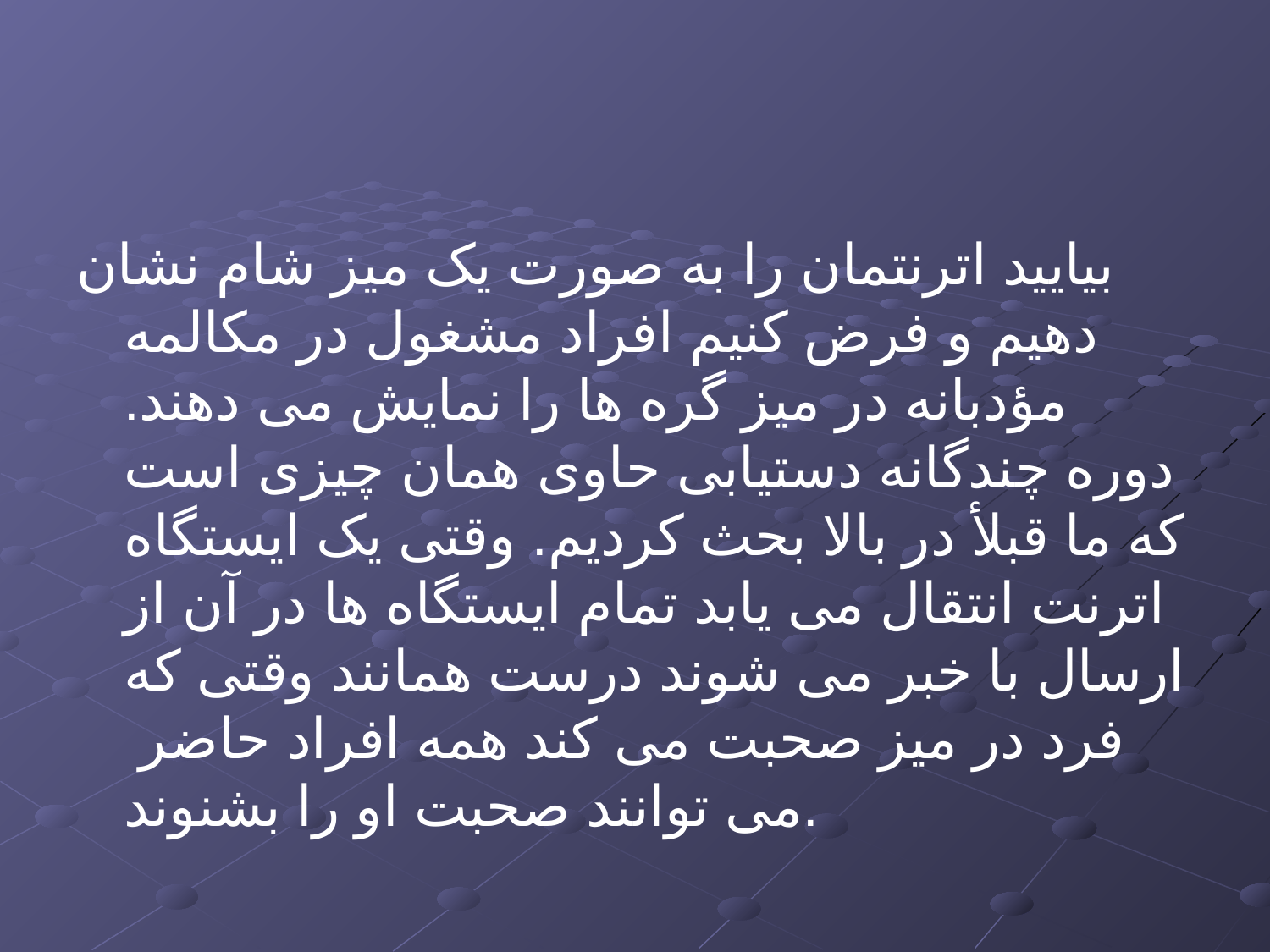

بیایید اترنتمان را به صورت یک میز شام نشان دهیم و فرض کنیم افراد مشغول در مکالمه مؤدبانه در میز گره ها را نمایش می دهند. دوره چندگانه دستیابی حاوی همان چیزی است که ما قبلأ در بالا بحث کردیم. وقتی یک ایستگاه اترنت انتقال می یابد تمام ایستگاه ها در آن از ارسال با خبر می شوند درست همانند وقتی که فرد در میز صحبت می کند همه افراد حاضر  می توانند صحبت او را بشنوند.